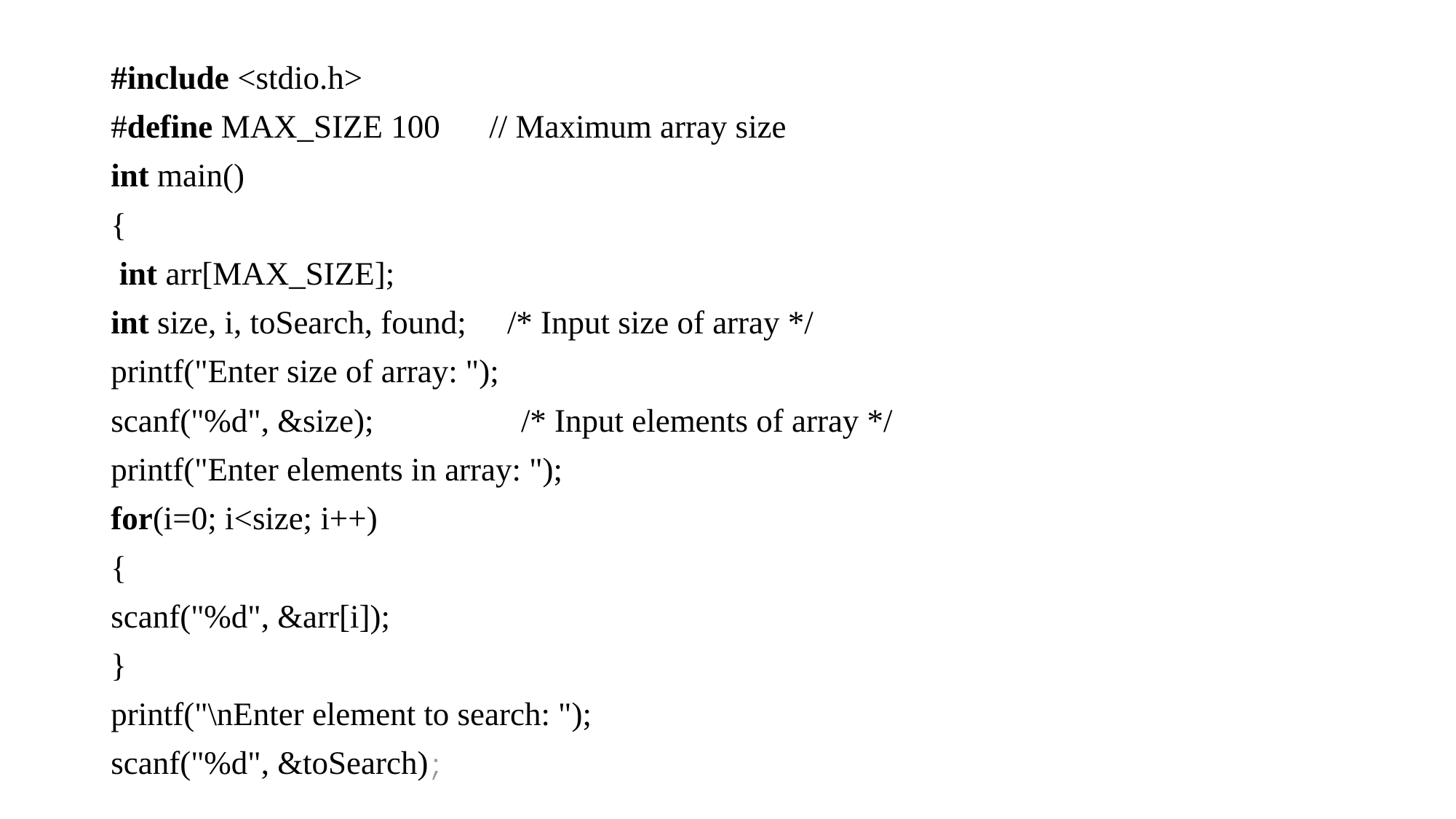

#include <stdio.h>
#define MAX_SIZE 100      // Maximum array size
int main()
{
 int arr[MAX_SIZE];
int size, i, toSearch, found;     /* Input size of array */
printf("Enter size of array: ");
scanf("%d", &size);                  /* Input elements of array */
printf("Enter elements in array: ");
for(i=0; i<size; i++)
{
scanf("%d", &arr[i]);
}
printf("\nEnter element to search: ");
scanf("%d", &toSearch);